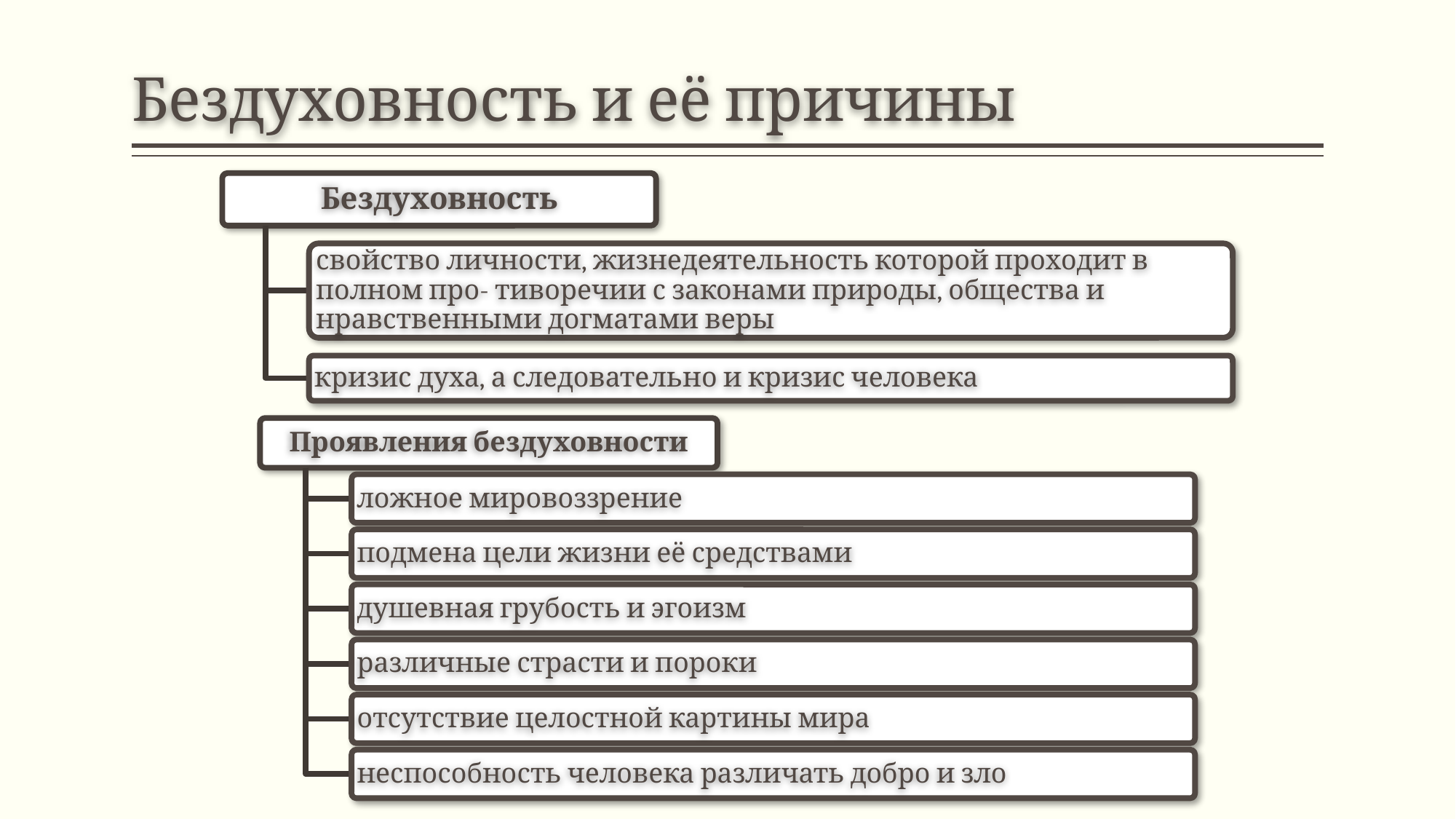

# Бездуховность и её причины

Бездуховность

свойство личности, жизнедеятельность которой проходит в полном про- тиворечии с законами природы, общества и нравственными догматами веры

кризис духа, а следовательно и кризис человека

Проявления бездуховности

ложное мировоззрение

подмена цели жизни её средствами

душевная грубость и эгоизм

различные страсти и пороки

отсутствие целостной картины мира

неспособность человека различать добро и зло